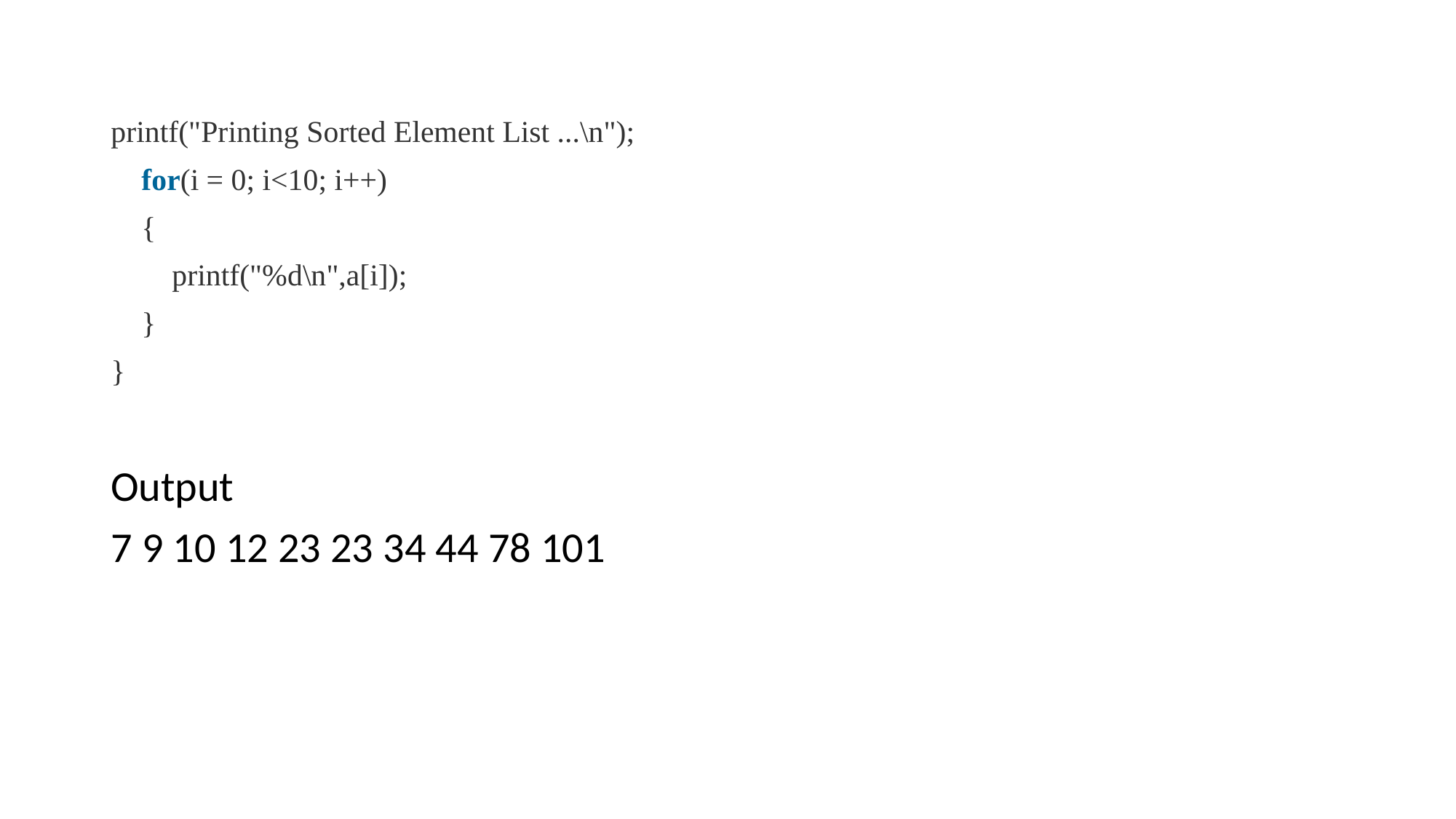

printf("Printing Sorted Element List ...\n");
    for(i = 0; i<10; i++)
    {
        printf("%d\n",a[i]);
    }
}

Output
7 9 10 12 23 23 34 44 78 101